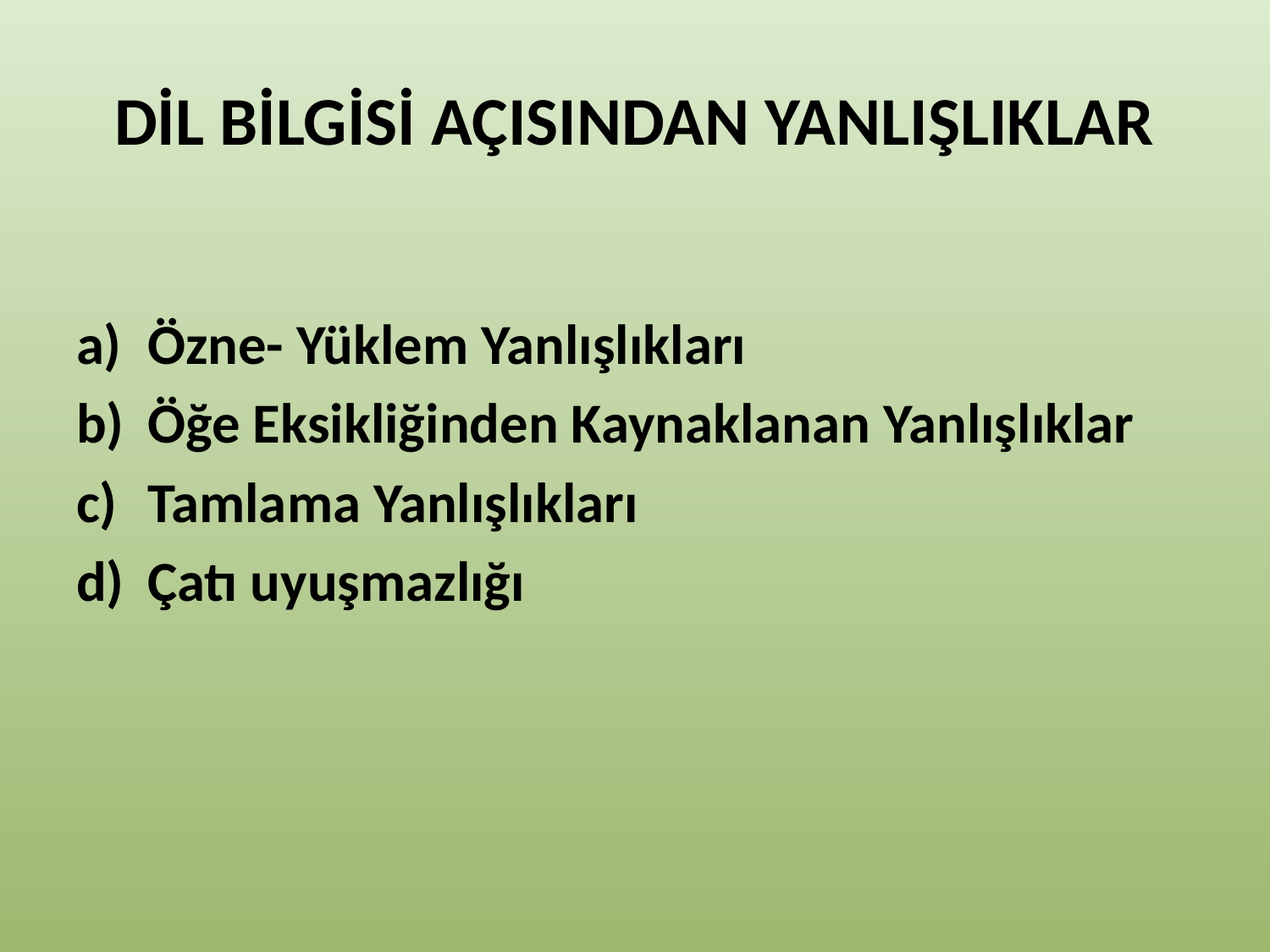

# DİL BİLGİSİ AÇISINDAN YANLIŞLIKLAR

Özne- Yüklem Yanlışlıkları
Öğe Eksikliğinden Kaynaklanan Yanlışlıklar
Tamlama Yanlışlıkları
Çatı uyuşmazlığı